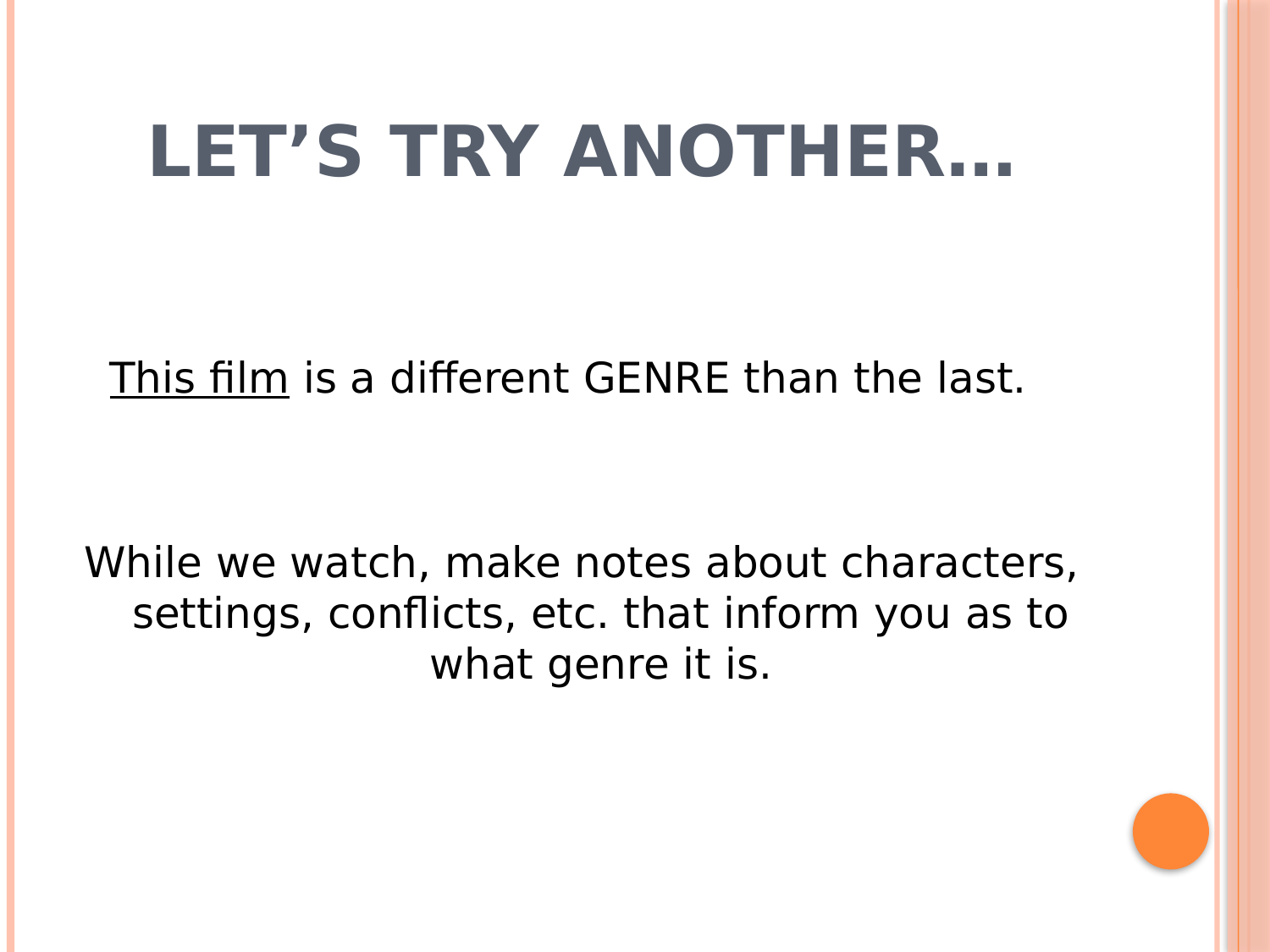

# Let’s try another…

This film is a different GENRE than the last.

While we watch, make notes about characters, settings, conflicts, etc. that inform you as to what genre it is.